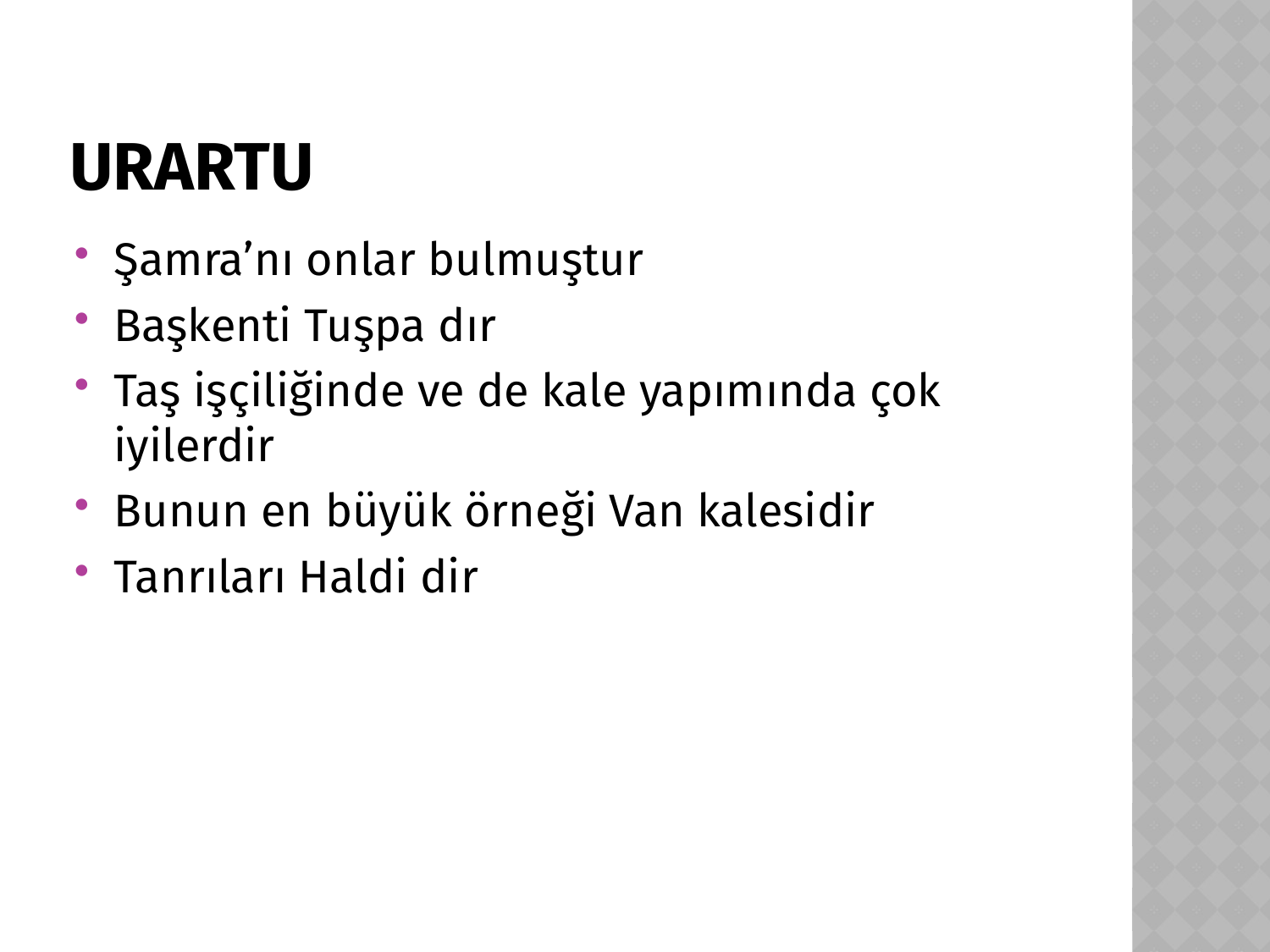

# urartu
Şamra’nı onlar bulmuştur
Başkenti Tuşpa dır
Taş işçiliğinde ve de kale yapımında çok iyilerdir
Bunun en büyük örneği Van kalesidir
Tanrıları Haldi dir